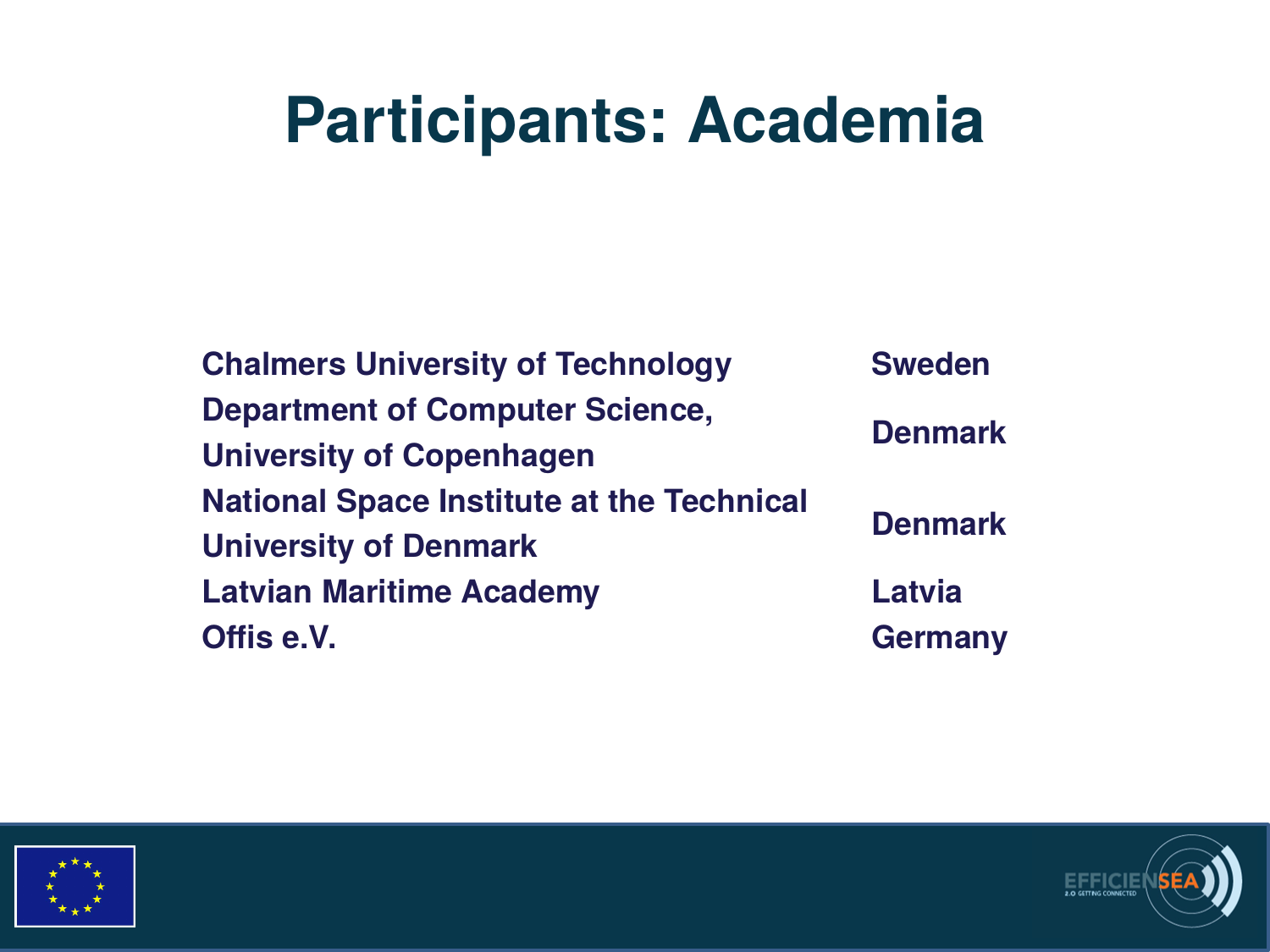

# Participants: Academia
| Chalmers University of Technology | Sweden |
| --- | --- |
| Department of Computer Science, University of Copenhagen | Denmark |
| National Space Institute at the Technical University of Denmark | Denmark |
| Latvian Maritime Academy | Latvia |
| Offis e.V. | Germany |